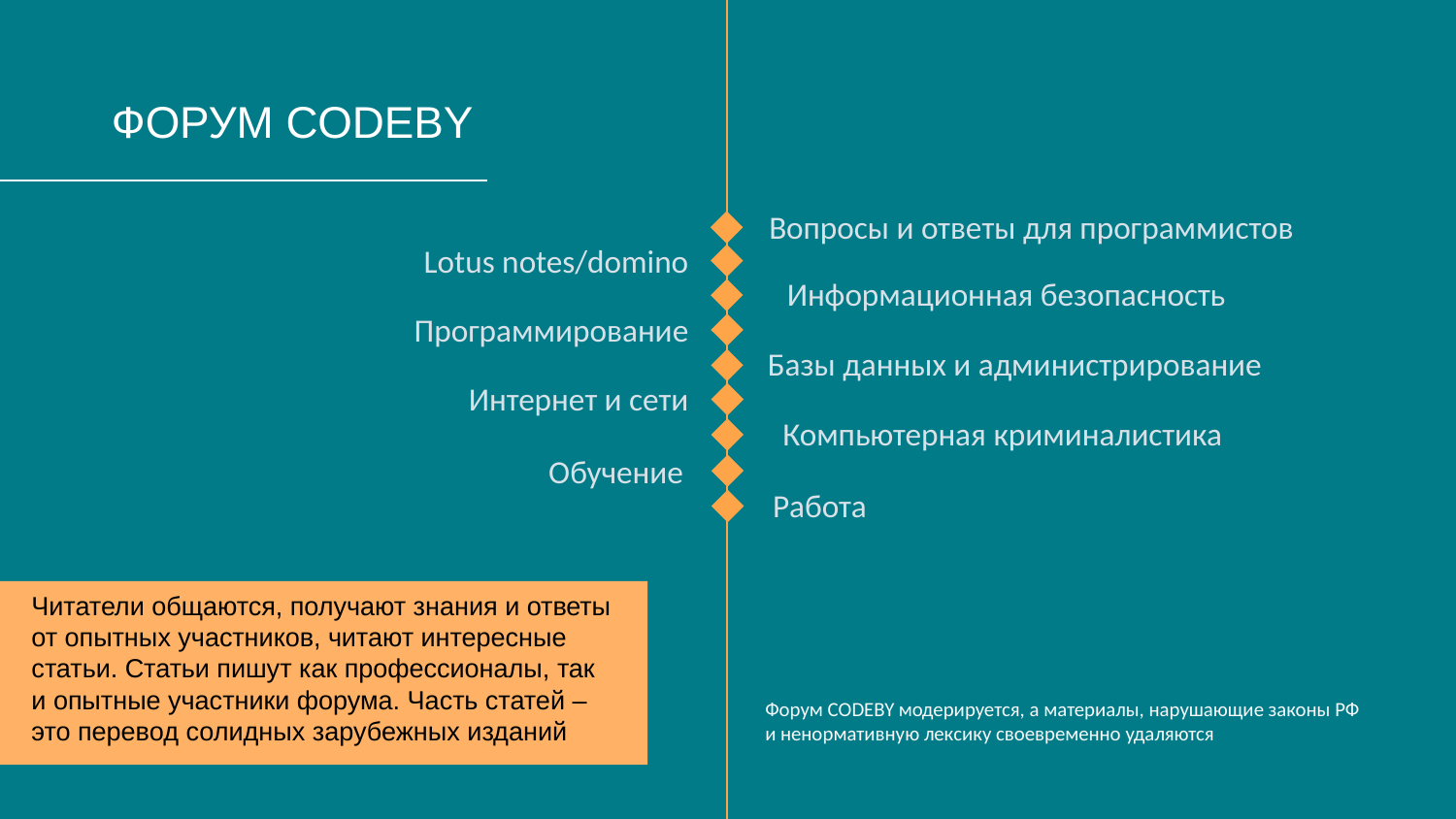

ФОРУМ CODEBY
Вопросы и ответы для программистов

Lotus notes/domino

Информационная безопасность

Программирование

Базы данных и администрирование

Интернет и сети

Компьютерная криминалистика

Обучение

Работа

Читатели общаются, получают знания и ответы
от опытных участников, читают интересные статьи. Статьи пишут как профессионалы, так
и опытные участники форума. Часть статей –
это перевод солидных зарубежных изданий
Форум CODEBY модерируется, а материалы, нарушающие законы РФ и ненормативную лексику своевременно удаляются